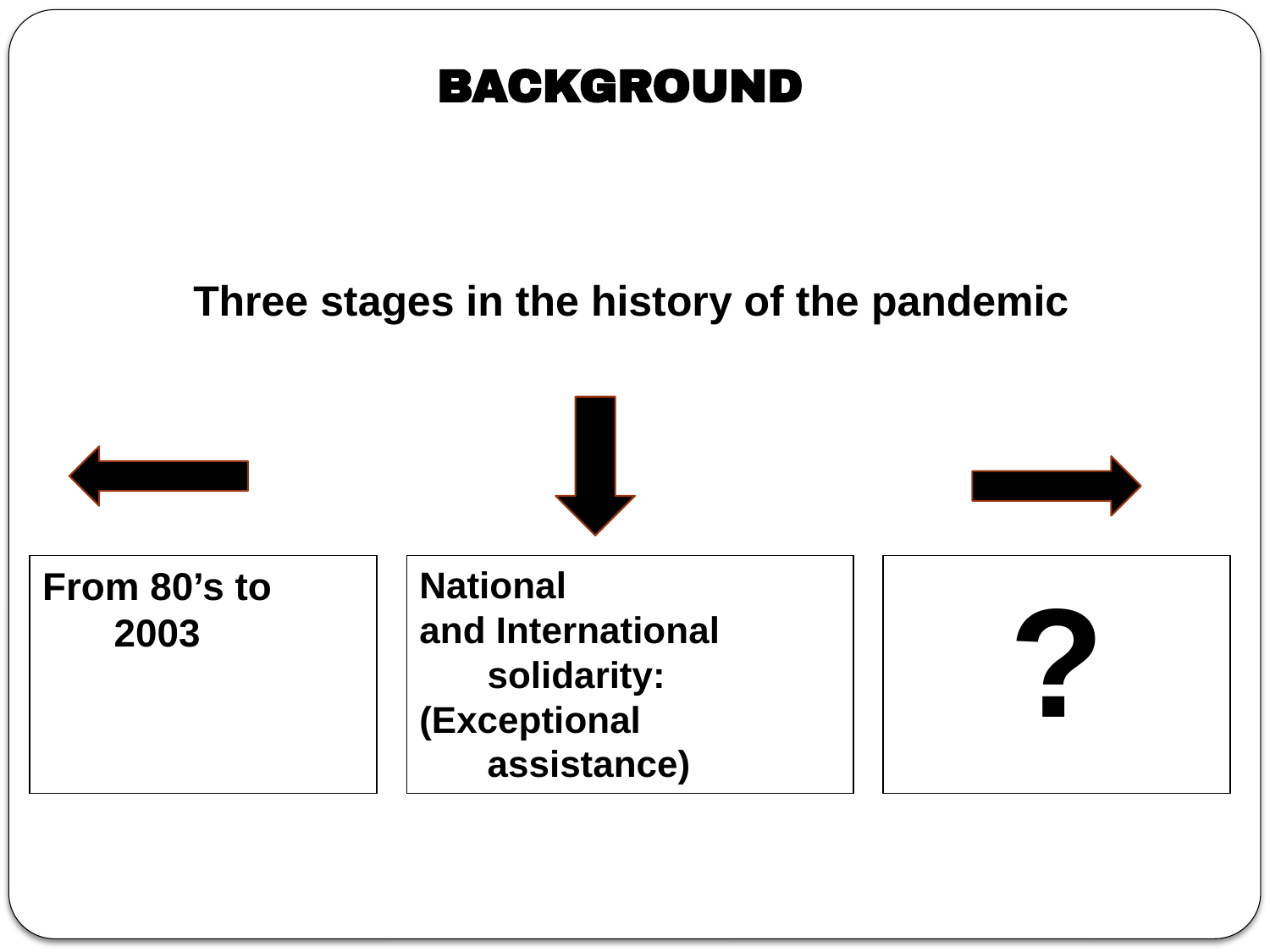

BACKGROUND
# Three stages in the history of the pandemic

From 80’s to 2003
National
and International solidarity:
(Exceptional  assistance)
?